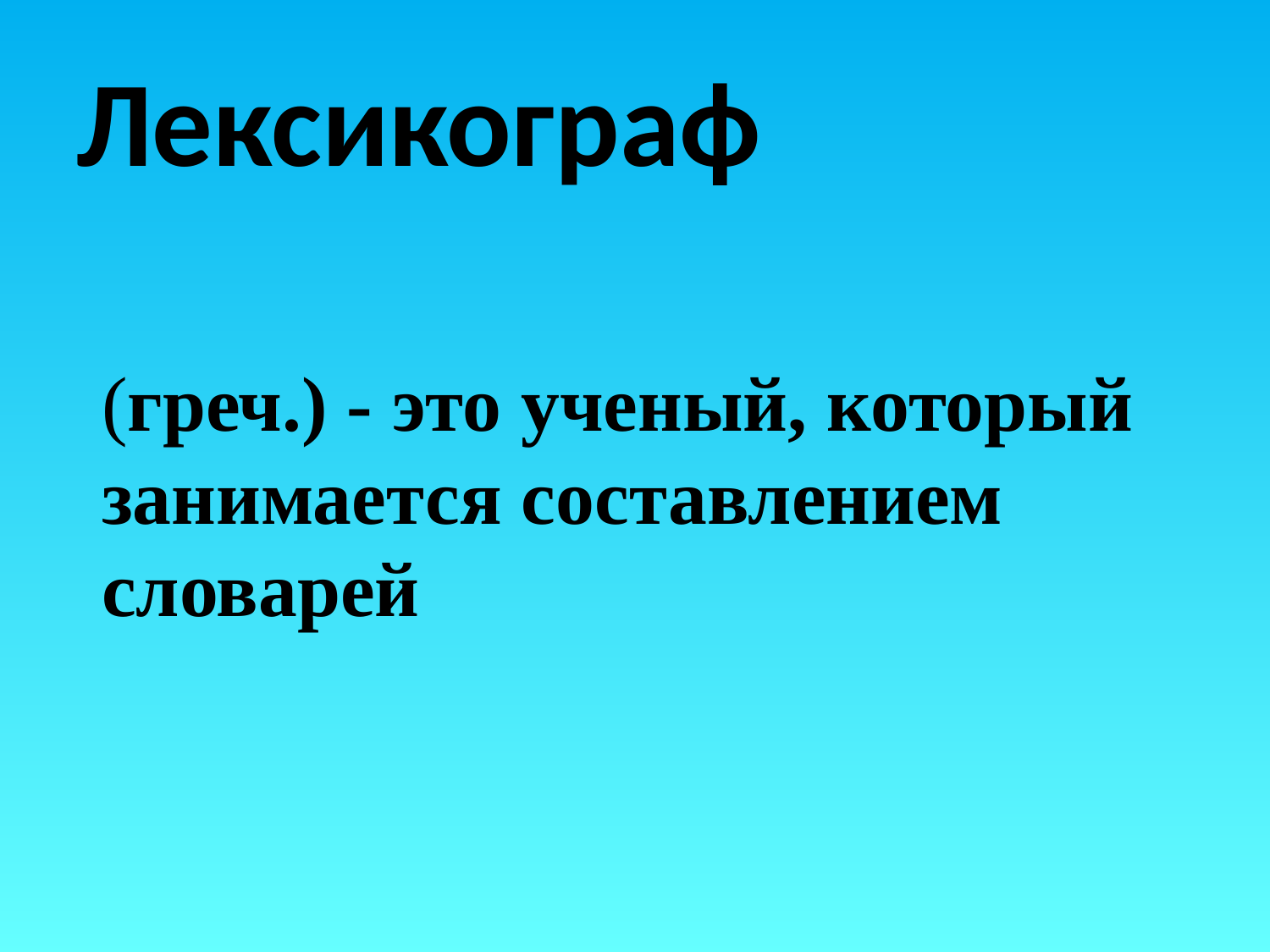

# Лексикограф
(греч.) - это ученый, который занимается составлением словарей